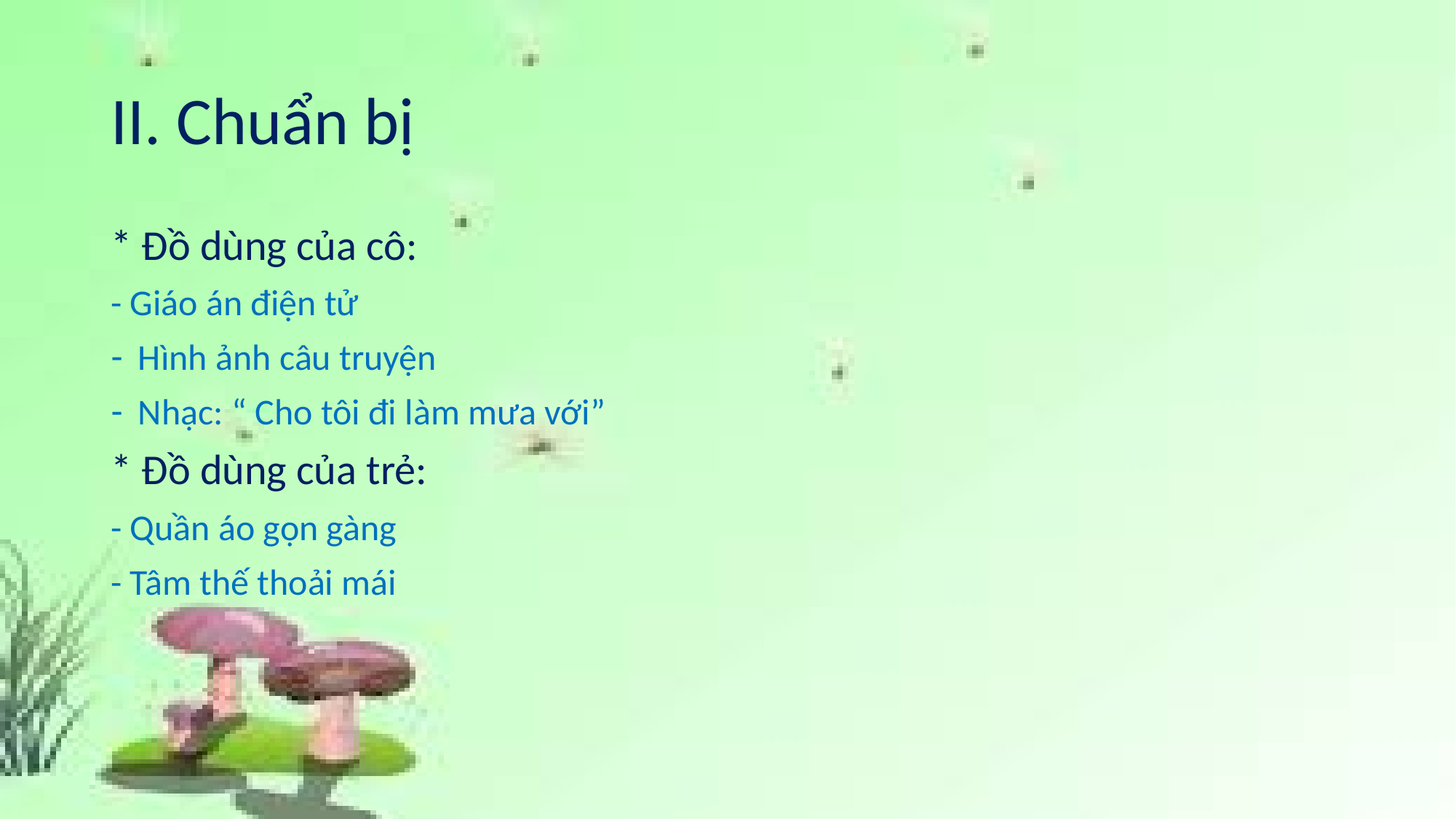

# II. Chuẩn bị
* Đồ dùng của cô:
- Giáo án điện tử
Hình ảnh câu truyện
Nhạc: “ Cho tôi đi làm mưa với”
* Đồ dùng của trẻ:
- Quần áo gọn gàng
- Tâm thế thoải mái